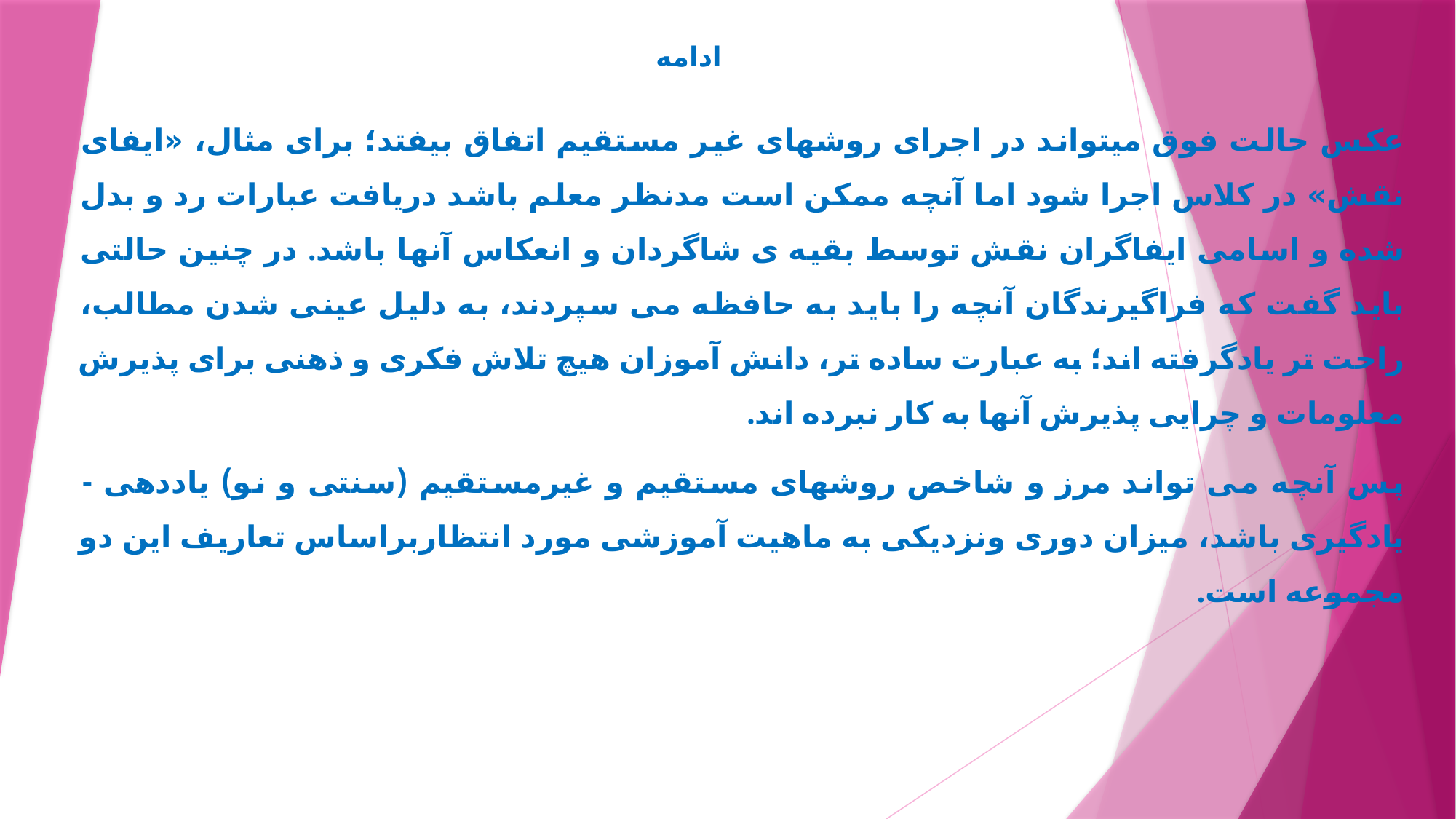

ادامه
عکس حالت فوق میتواند در اجرای روشهای غير مستقيم اتفاق بيفتد؛ برای مثال، «ايفای نقش» در کلاس اجرا شود اما آنچه ممکن است مدنظر معلم باشد دريافت عبارات رد و بدل شده و اسامی ايفاگران نقش توسط بقيه ی شاگردان و انعکاس آنها باشد. در چنين حالتی بايد گفت که فراگيرندگان آنچه را بايد به حافظه می سپردند، به دليل عينی شدن مطالب، راحت تر يادگرفته اند؛ به عبارت ساده تر، دانش آموزان هيچ تلاش فکری و ذهنی برای پذيرش معلومات و چرايی پذيرش آنها به کار نبرده اند.
پس آنچه می تواند مرز و شاخص روشهای مستقيم و غيرمستقيم (سنتی و نو) ياددهی - يادگيری باشد، ميزان دوری ونزديکی به ماهيت آموزشی مورد انتظاربراساس تعاريف اين دو مجموعه است.
#